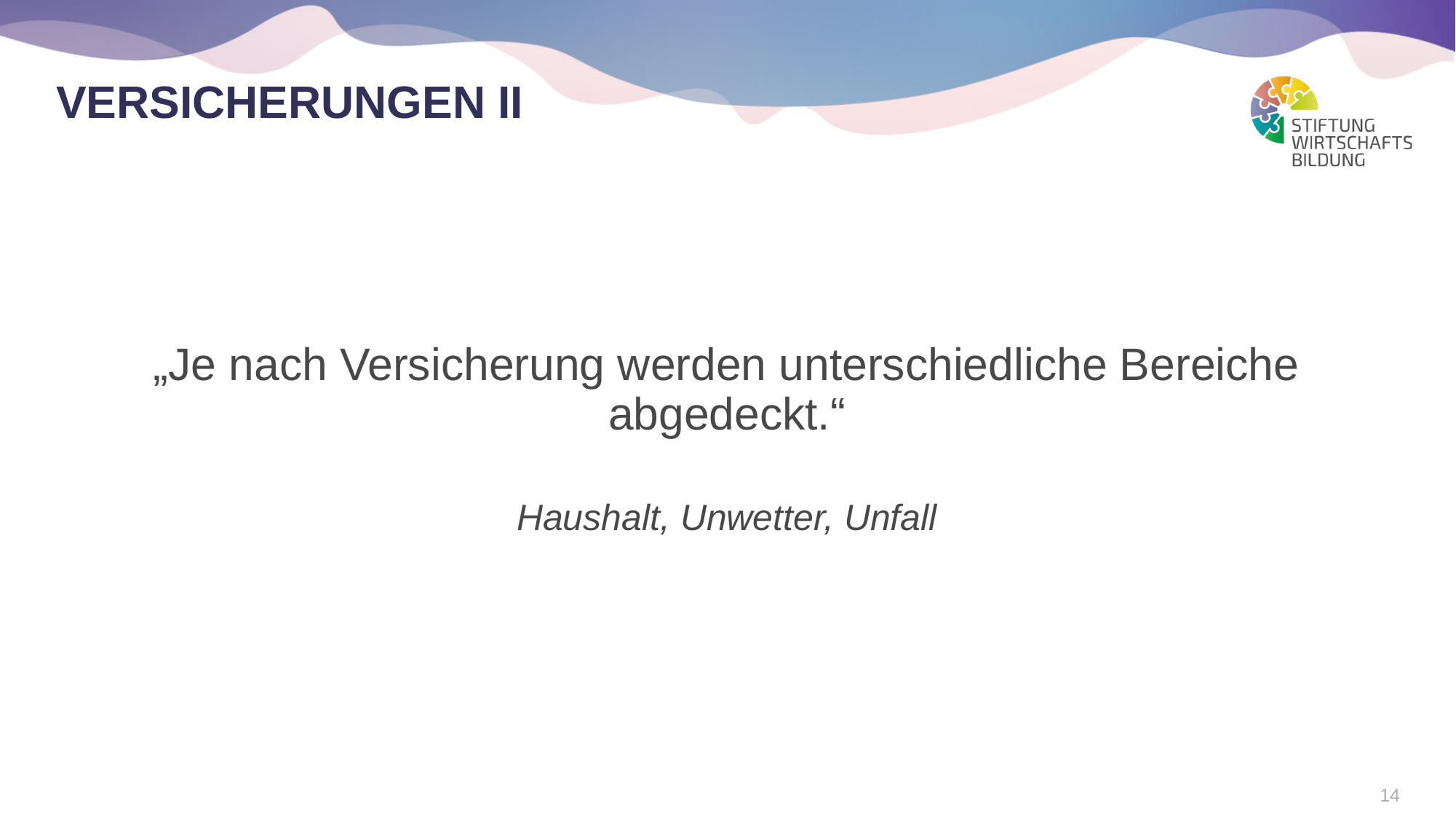

# Versicherungen II

„Je nach Versicherung werden unterschiedliche Bereiche abgedeckt.“

Haushalt, Unwetter, Unfall
14